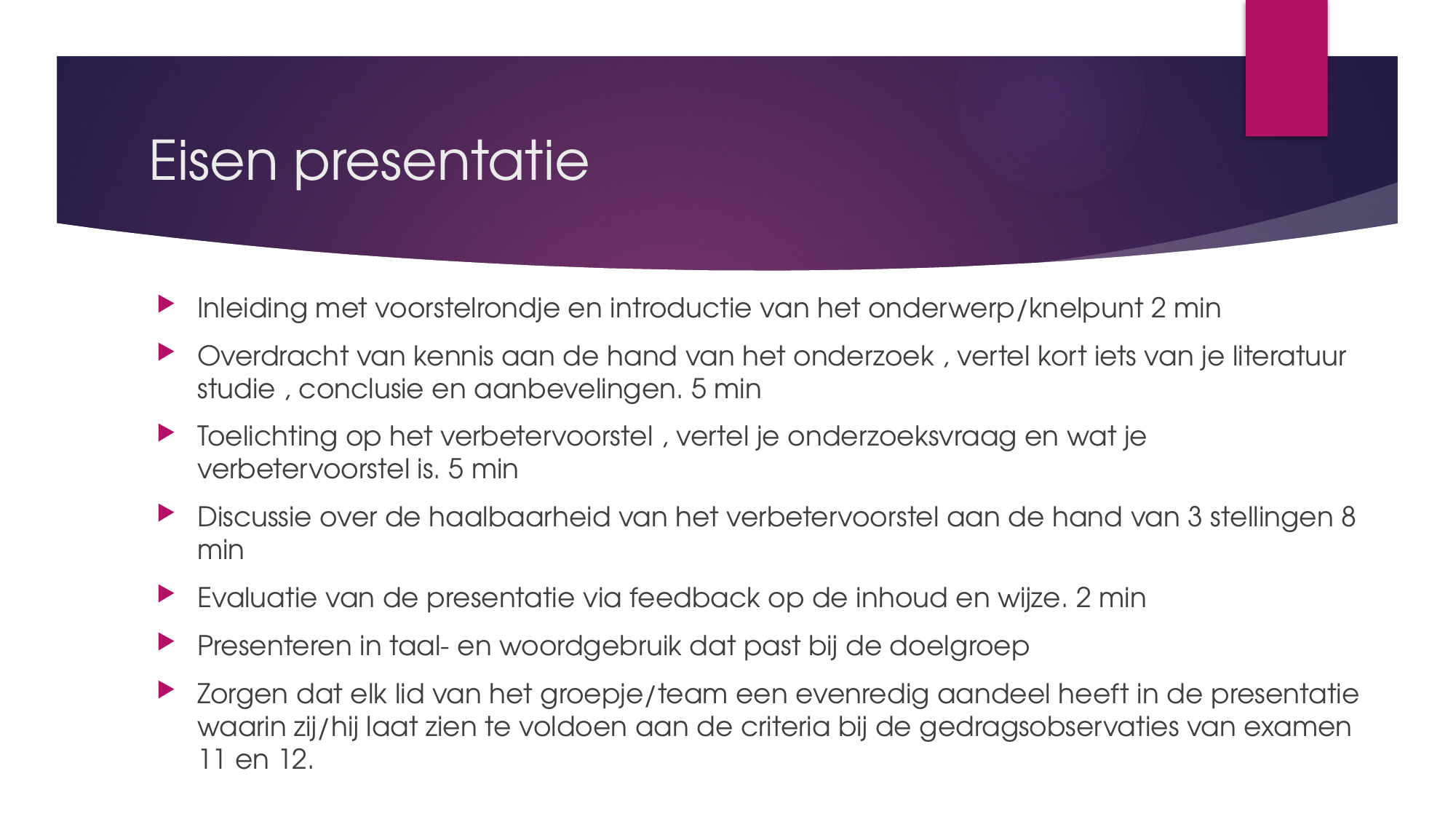

# Eisen presentatie
Inleiding met voorstelrondje en introductie van het onderwerp/knelpunt 2 min
Overdracht van kennis aan de hand van het onderzoek , vertel kort iets van je literatuur studie , conclusie en aanbevelingen. 5 min
Toelichting op het verbetervoorstel , vertel je onderzoeksvraag en wat je verbetervoorstel is. 5 min
Discussie over de haalbaarheid van het verbetervoorstel aan de hand van 3 stellingen 8 min
Evaluatie van de presentatie via feedback op de inhoud en wijze. 2 min
Presenteren in taal- en woordgebruik dat past bij de doelgroep
Zorgen dat elk lid van het groepje/team een evenredig aandeel heeft in de presentatie waarin zij/hij laat zien te voldoen aan de criteria bij de gedragsobservaties van examen 11 en 12.